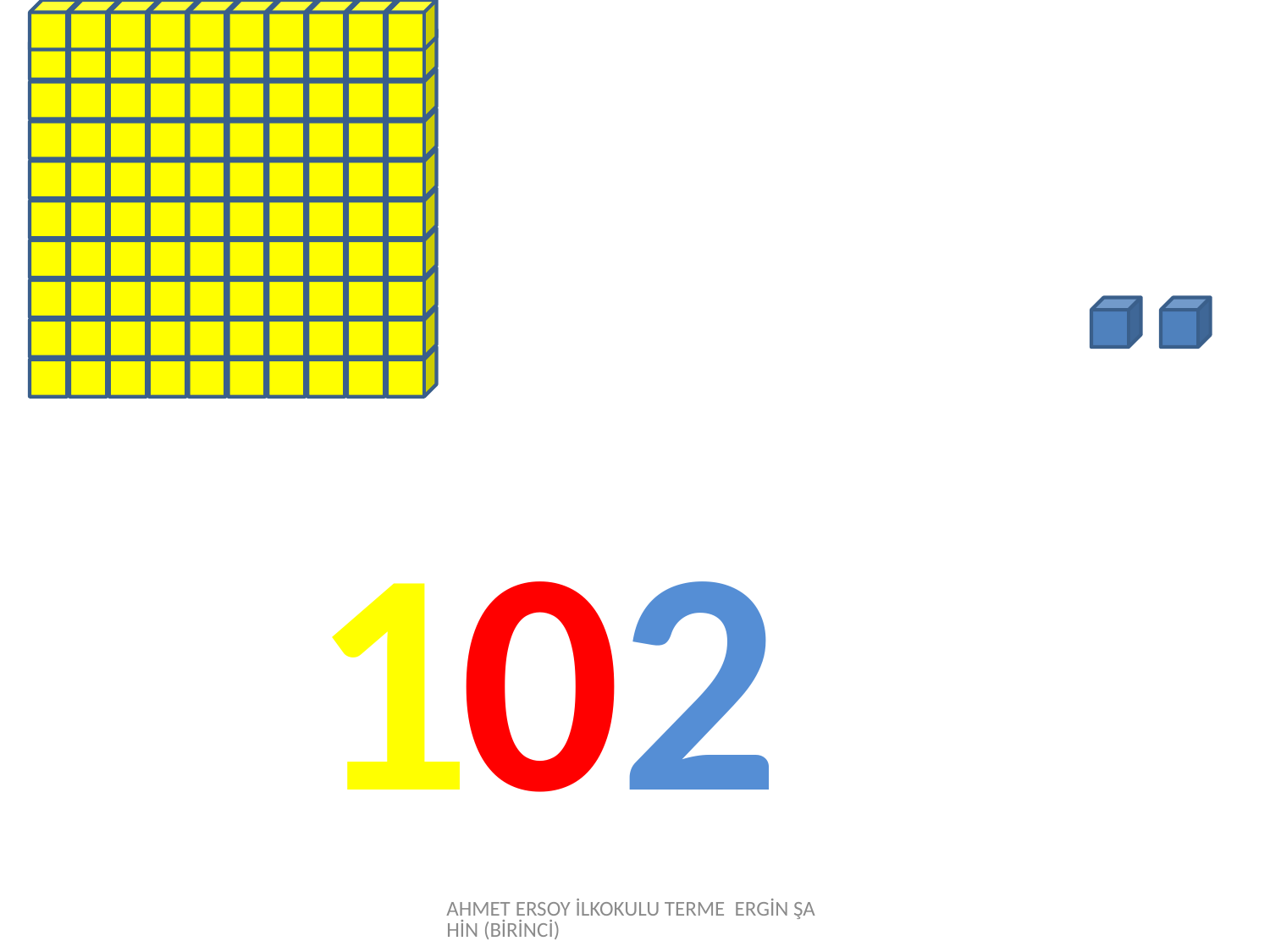

1
2
0
AHMET ERSOY İLKOKULU TERME  ERGİN ŞAHİN (BİRİNCİ)